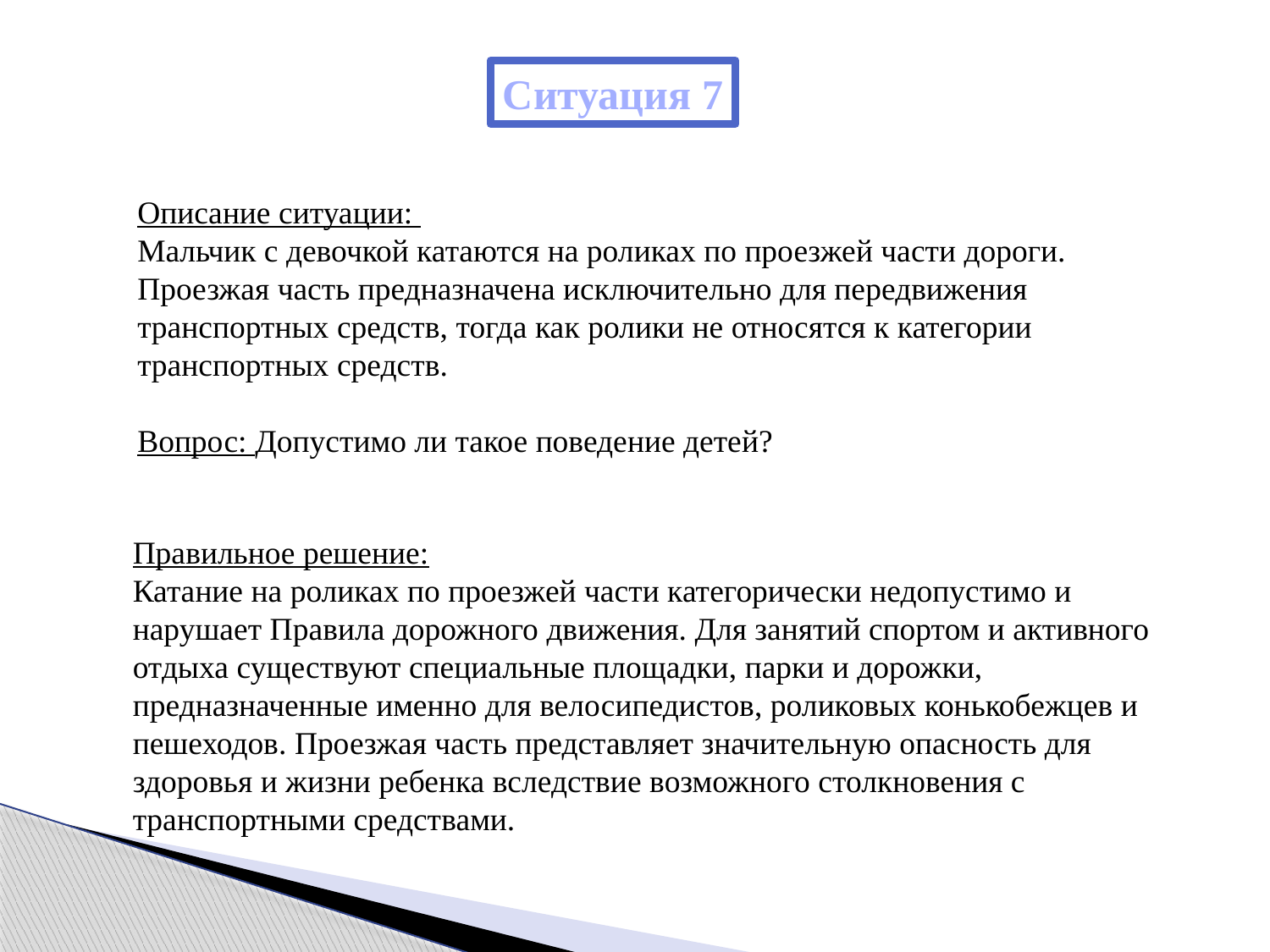

Ситуация 7
Описание ситуации:
Мальчик с девочкой катаются на роликах по проезжей части дороги. Проезжая часть предназначена исключительно для передвижения транспортных средств, тогда как ролики не относятся к категории транспортных средств.

Вопрос: Допустимо ли такое поведение детей?
Правильное решение:
Катание на роликах по проезжей части категорически недопустимо и нарушает Правила дорожного движения. Для занятий спортом и активного отдыха существуют специальные площадки, парки и дорожки, предназначенные именно для велосипедистов, роликовых конькобежцев и пешеходов. Проезжая часть представляет значительную опасность для здоровья и жизни ребенка вследствие возможного столкновения с транспортными средствами.